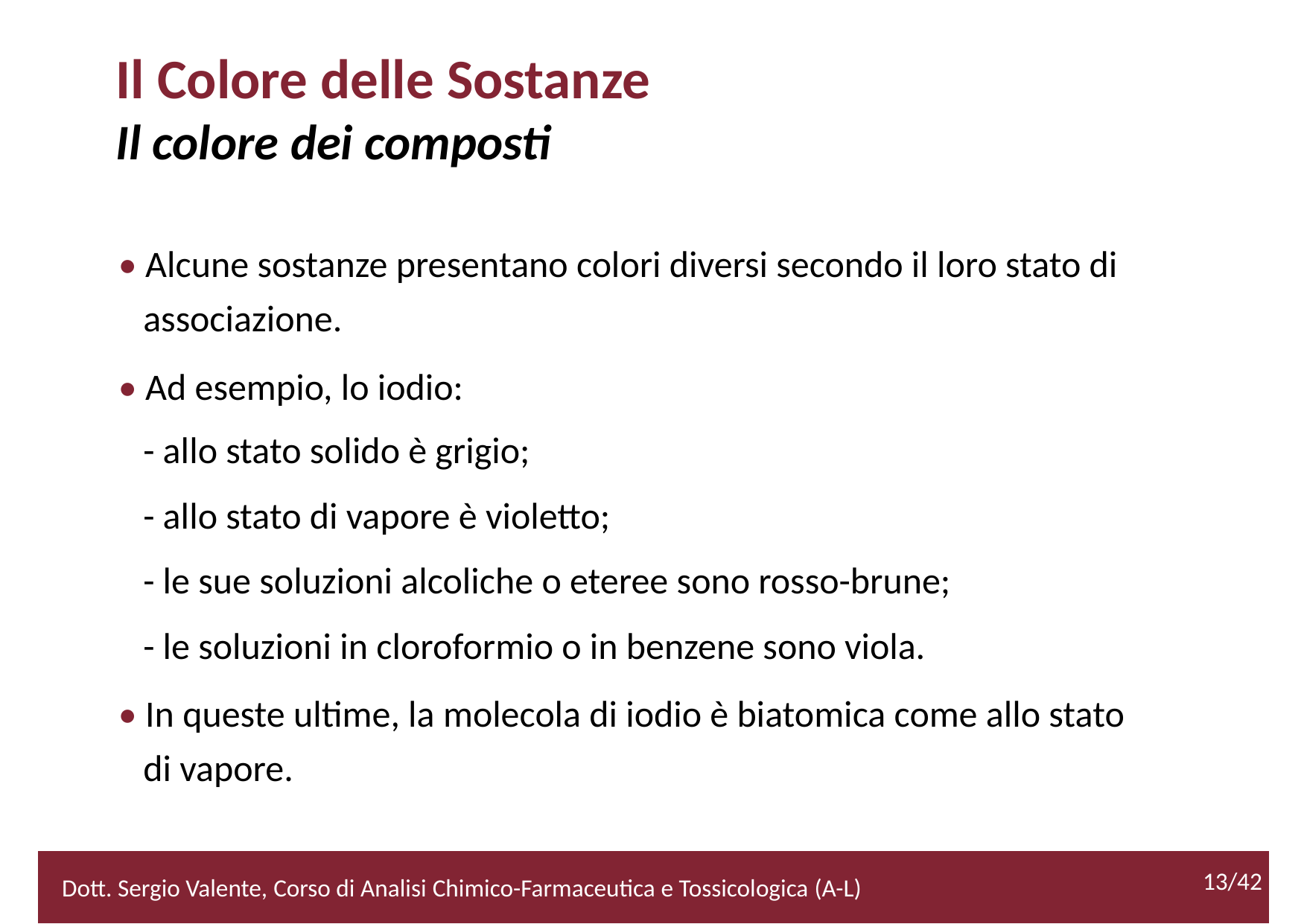

Il Colore delle Sostanze
Il colore dei composti
• Alcune sostanze presentano colori diversi secondo il loro stato di

		associazione.

• Ad esempio, lo iodio:

		- allo stato solido è grigio;

		- allo stato di vapore è violetto;

		- le sue soluzioni alcoliche o eteree sono rosso-brune;

		- le soluzioni in cloroformio o in benzene sono viola.

• In queste ultime, la molecola di iodio è biatomica come allo stato

		di vapore.

			13/42
2/52

13/42
Dott. Sergio Valente, Corso di Analisi Chimico-Farmaceutica e Tossicologica (A-L)